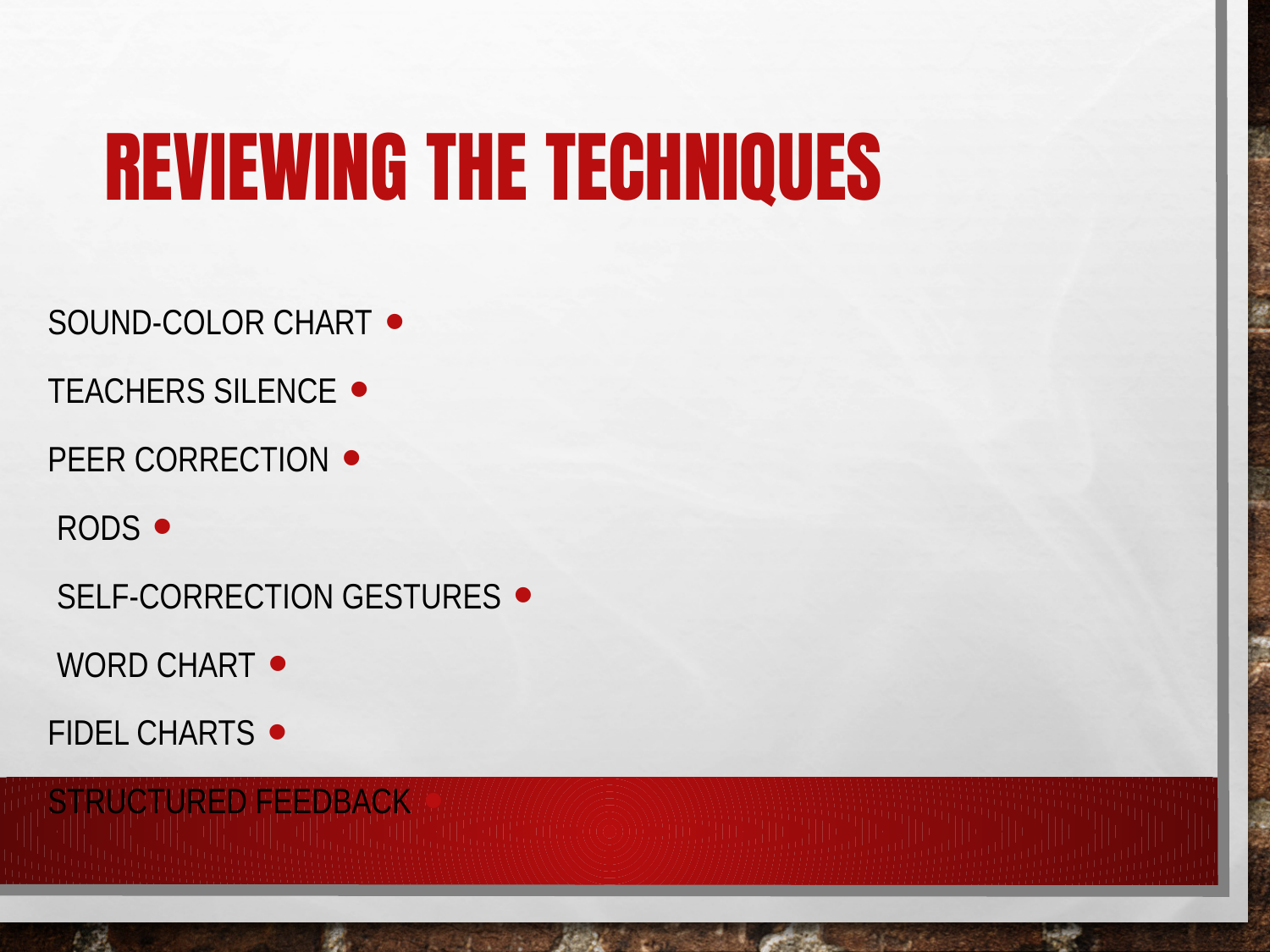

# Reviewing the techniques
Sound-color chart
Teachers silence
Peer correction
Rods
Self-correction gestures
Word chart
Fidel charts
Structured feedback